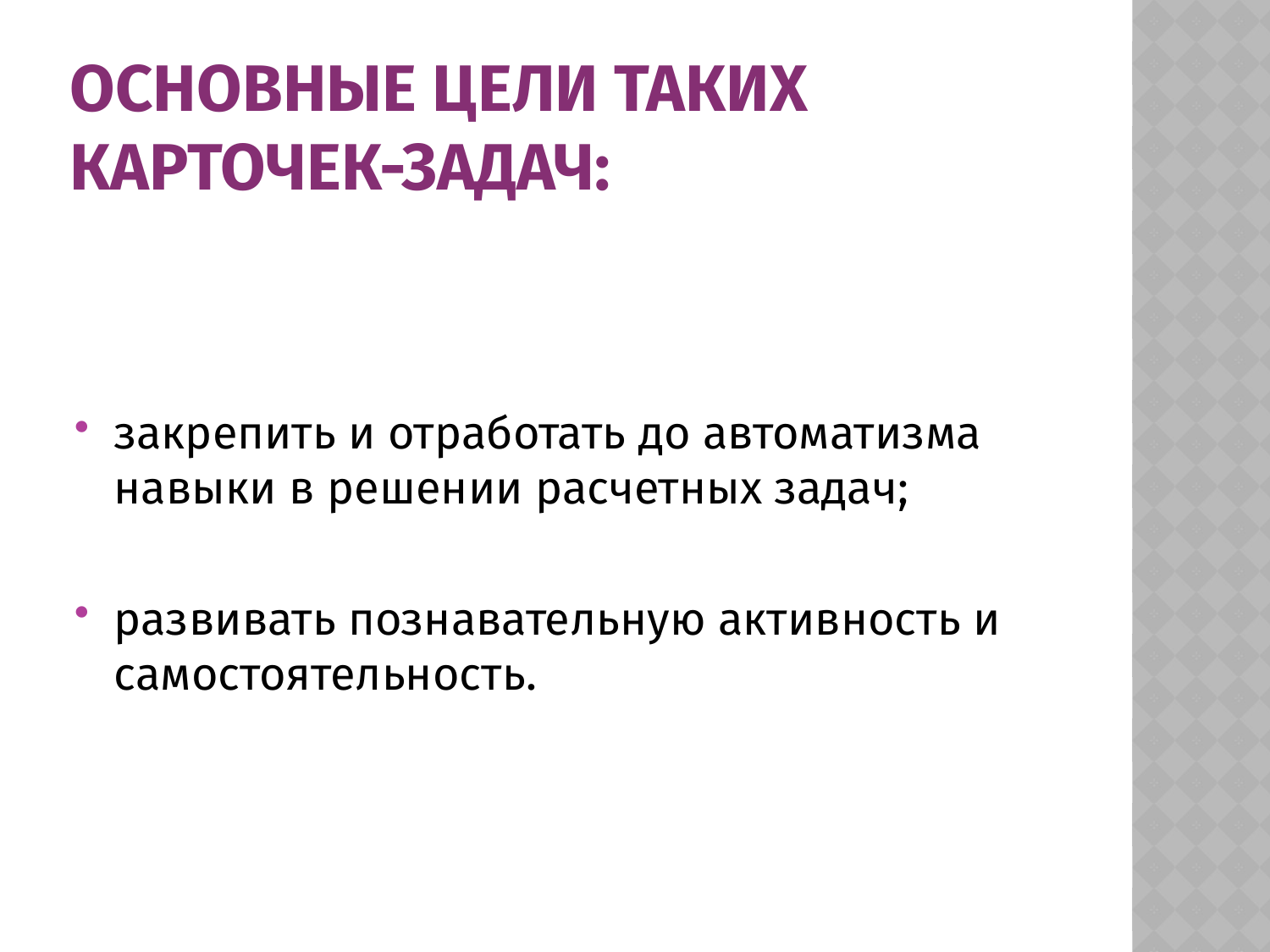

# Основные цели таких карточек-задач:
закрепить и отработать до автоматизма навыки в решении расчетных задач;

развивать познавательную активность и самостоятельность.